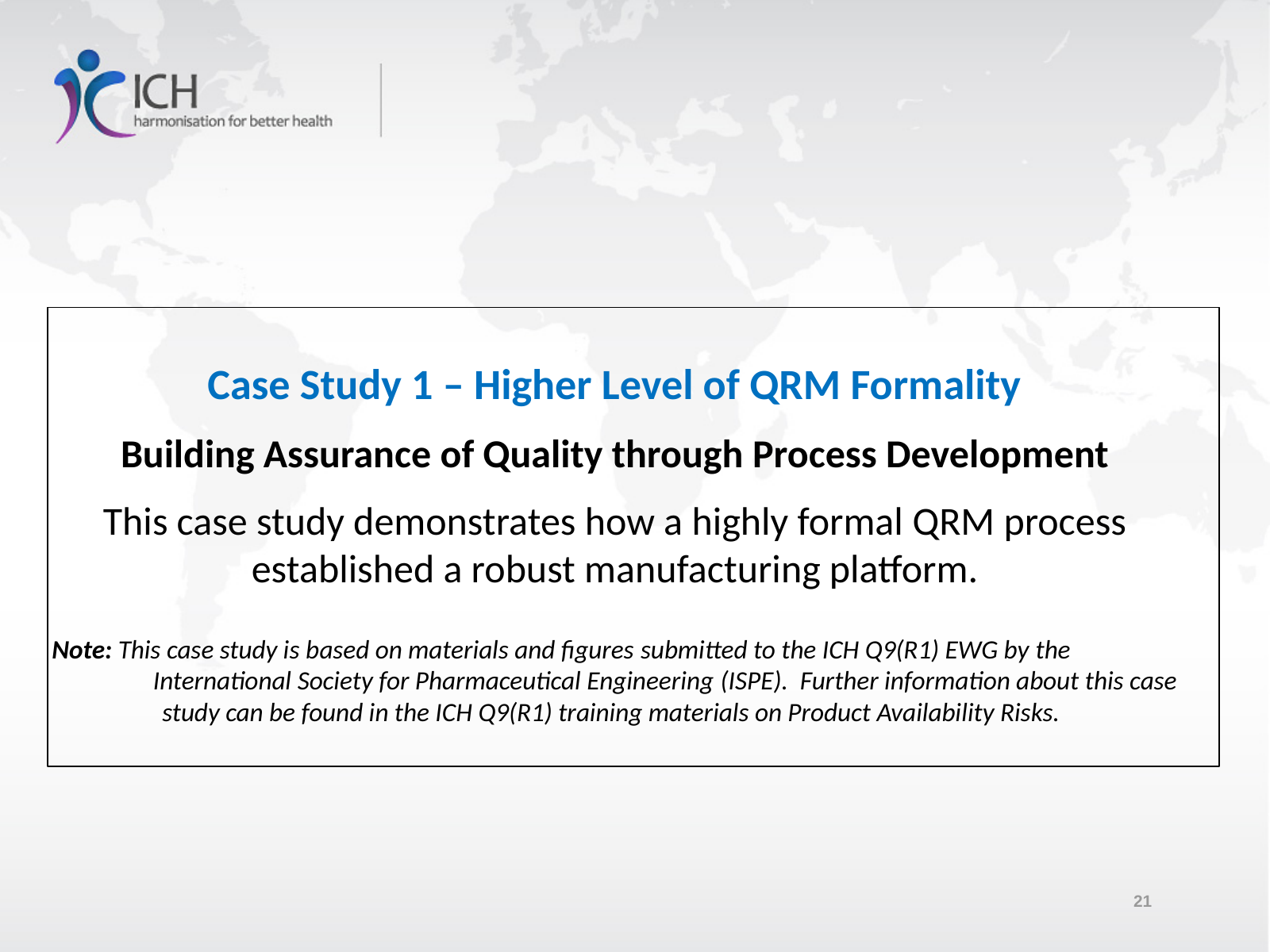

Case Study 1 – Higher Level of QRM Formality
Building Assurance of Quality through Process Development
This case study demonstrates how a highly formal QRM process established a robust manufacturing platform.

Note: This case study is based on materials and figures submitted to the ICH Q9(R1) EWG by the                                    International Society for Pharmaceutical Engineering (ISPE).  Further information about this case study can be found in the ICH Q9(R1) training materials on Product Availability Risks.